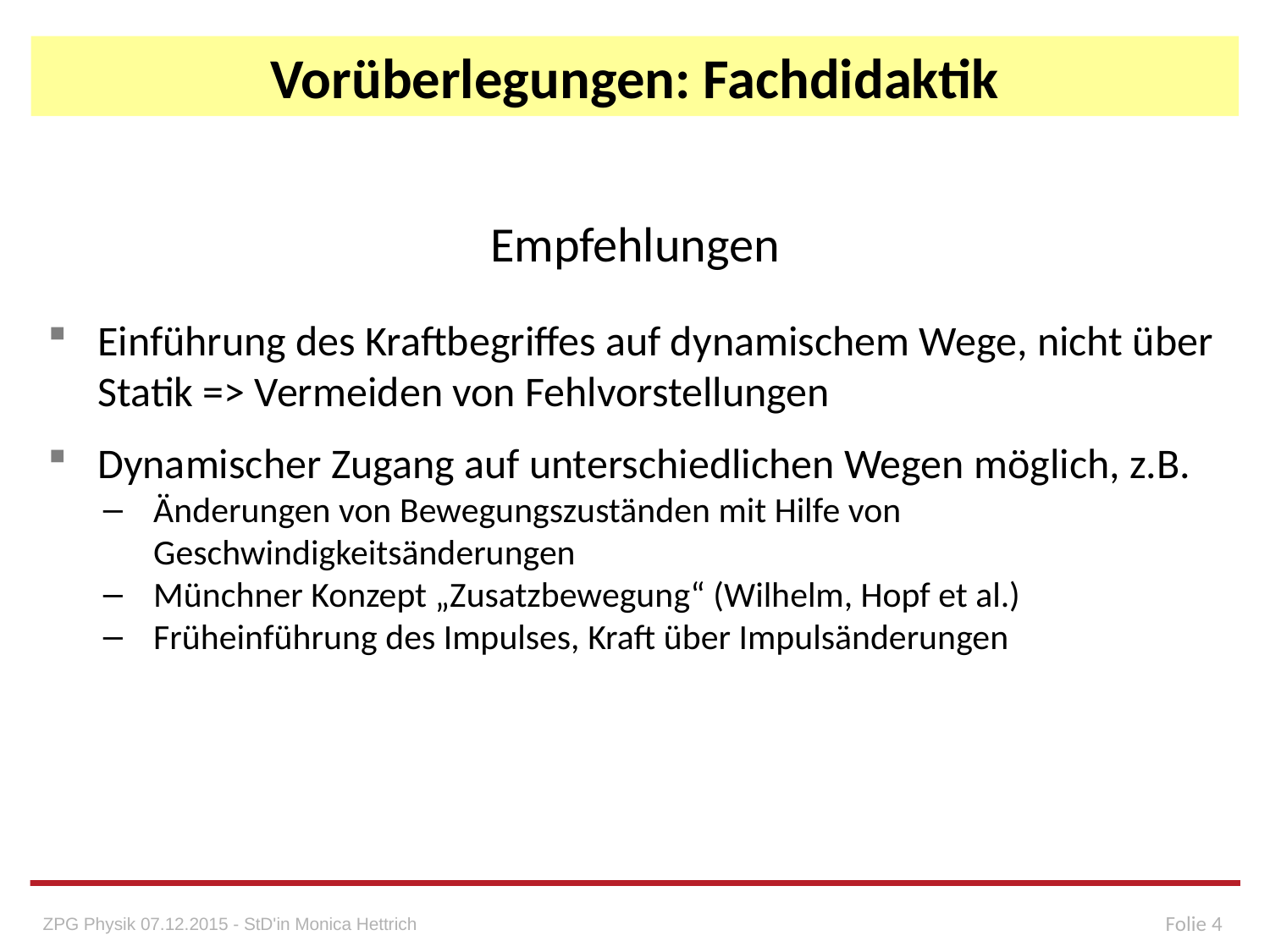

# Vorüberlegungen: Fachdidaktik
Empfehlungen
Einführung des Kraftbegriffes auf dynamischem Wege, nicht über Statik => Vermeiden von Fehlvorstellungen
Dynamischer Zugang auf unterschiedlichen Wegen möglich, z.B.
Änderungen von Bewegungszuständen mit Hilfe von Geschwindigkeitsänderungen
Münchner Konzept „Zusatzbewegung“ (Wilhelm, Hopf et al.)
Früheinführung des Impulses, Kraft über Impulsänderungen

Folie 4
ZPG Physik 07.12.2015 - StD'in Monica Hettrich